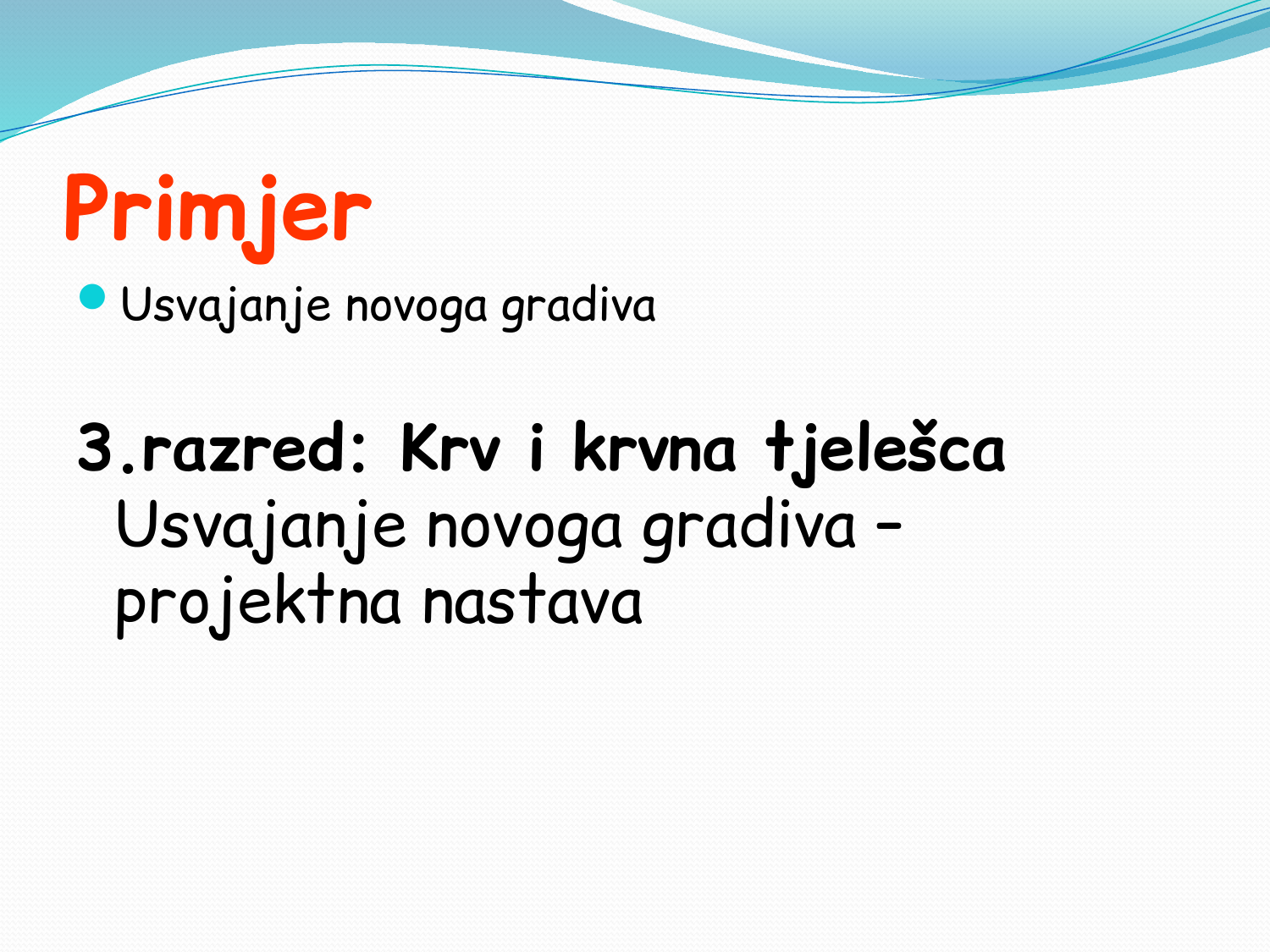

# Primjer
Usvajanje novoga gradiva

3.razred: Krv i krvna tjelešca
Usvajanje novoga gradiva – projektna nastava